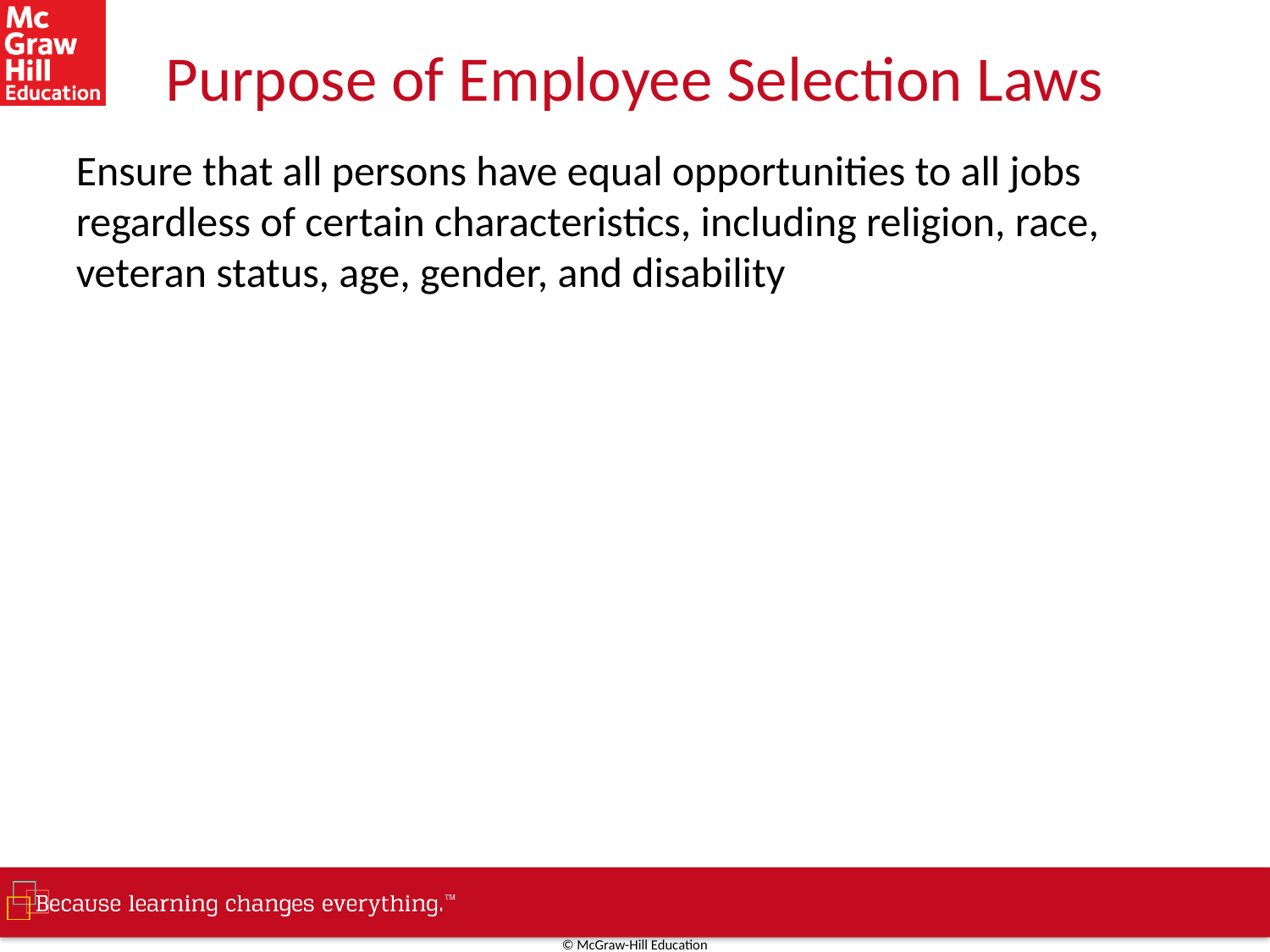

# Purpose of Employee Selection Laws
Ensure that all persons have equal opportunities to all jobs regardless of certain characteristics, including religion, race, veteran status, age, gender, and disability